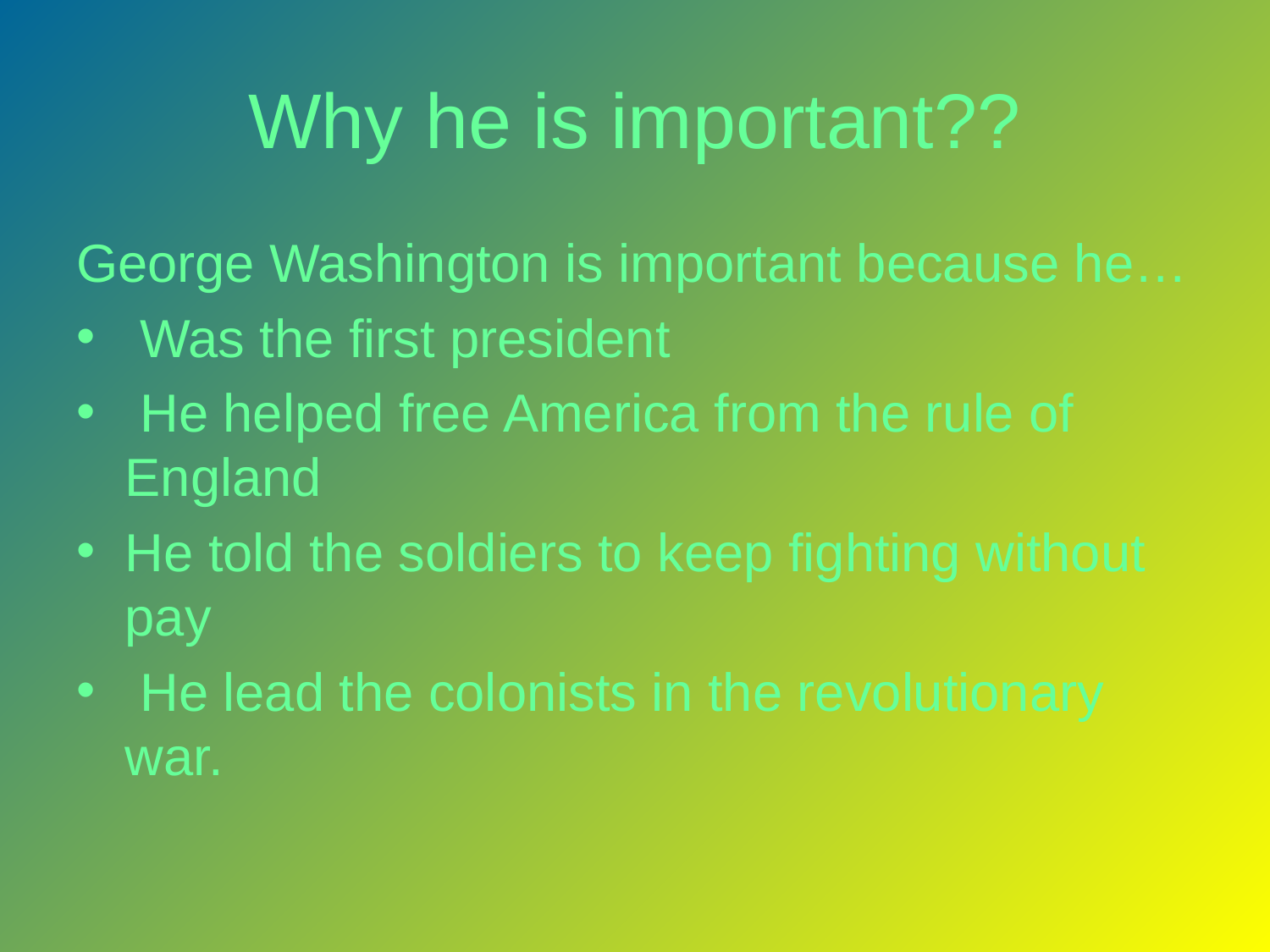

# Why he is important??
George Washington is important because he…
 Was the first president
 He helped free America from the rule of England
He told the soldiers to keep fighting without pay
 He lead the colonists in the revolutionary war.